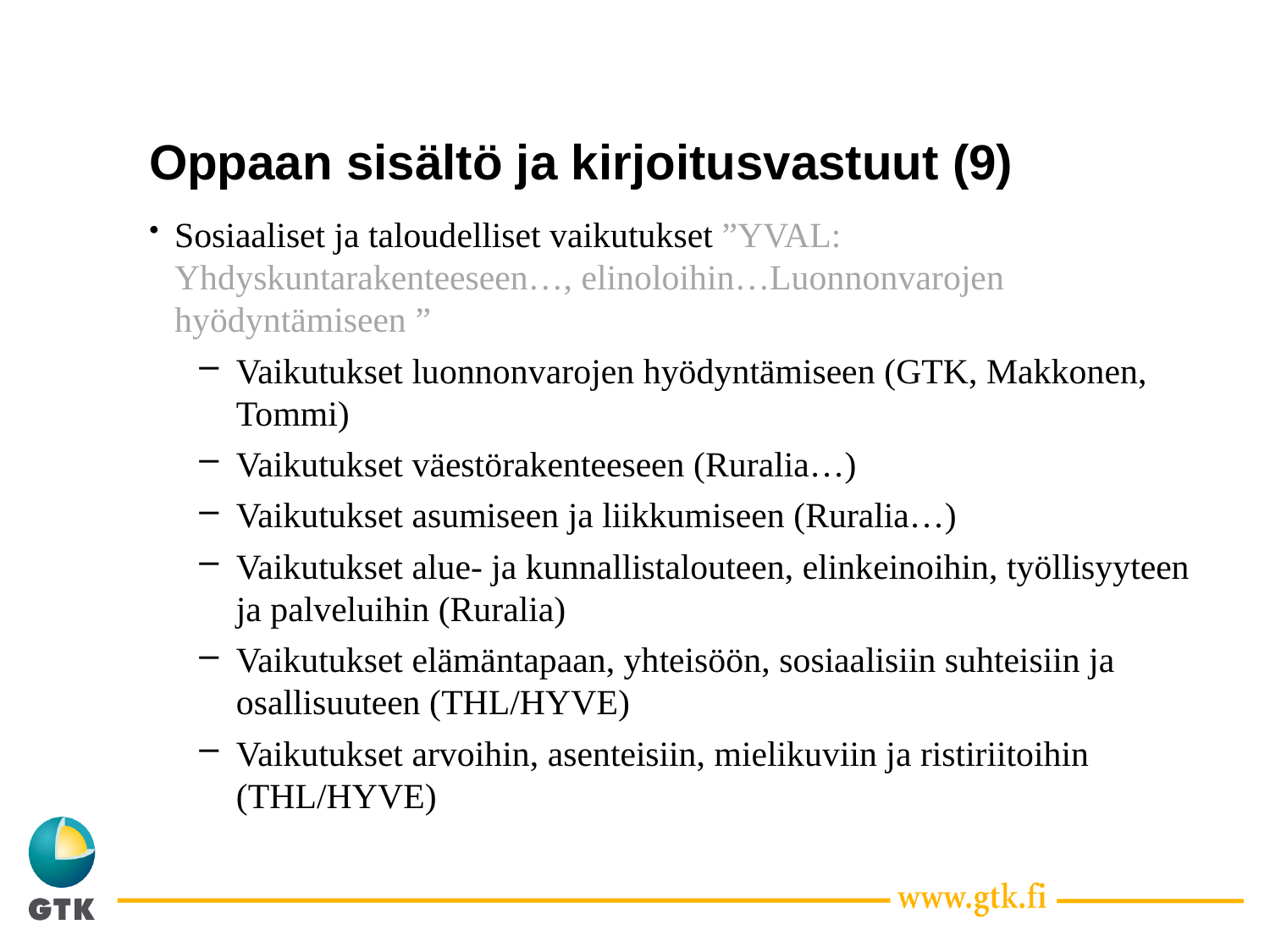

# Oppaan sisältö ja kirjoitusvastuut (9)
Sosiaaliset ja taloudelliset vaikutukset ”YVAL: Yhdyskuntarakenteeseen…, elinoloihin…Luonnonvarojen hyödyntämiseen ”
Vaikutukset luonnonvarojen hyödyntämiseen (GTK, Makkonen, Tommi)
Vaikutukset väestörakenteeseen (Ruralia…)
Vaikutukset asumiseen ja liikkumiseen (Ruralia…)
Vaikutukset alue- ja kunnallistalouteen, elinkeinoihin, työllisyyteen ja palveluihin (Ruralia)
Vaikutukset elämäntapaan, yhteisöön, sosiaalisiin suhteisiin ja osallisuuteen (THL/HYVE)
Vaikutukset arvoihin, asenteisiin, mielikuviin ja ristiriitoihin (THL/HYVE)